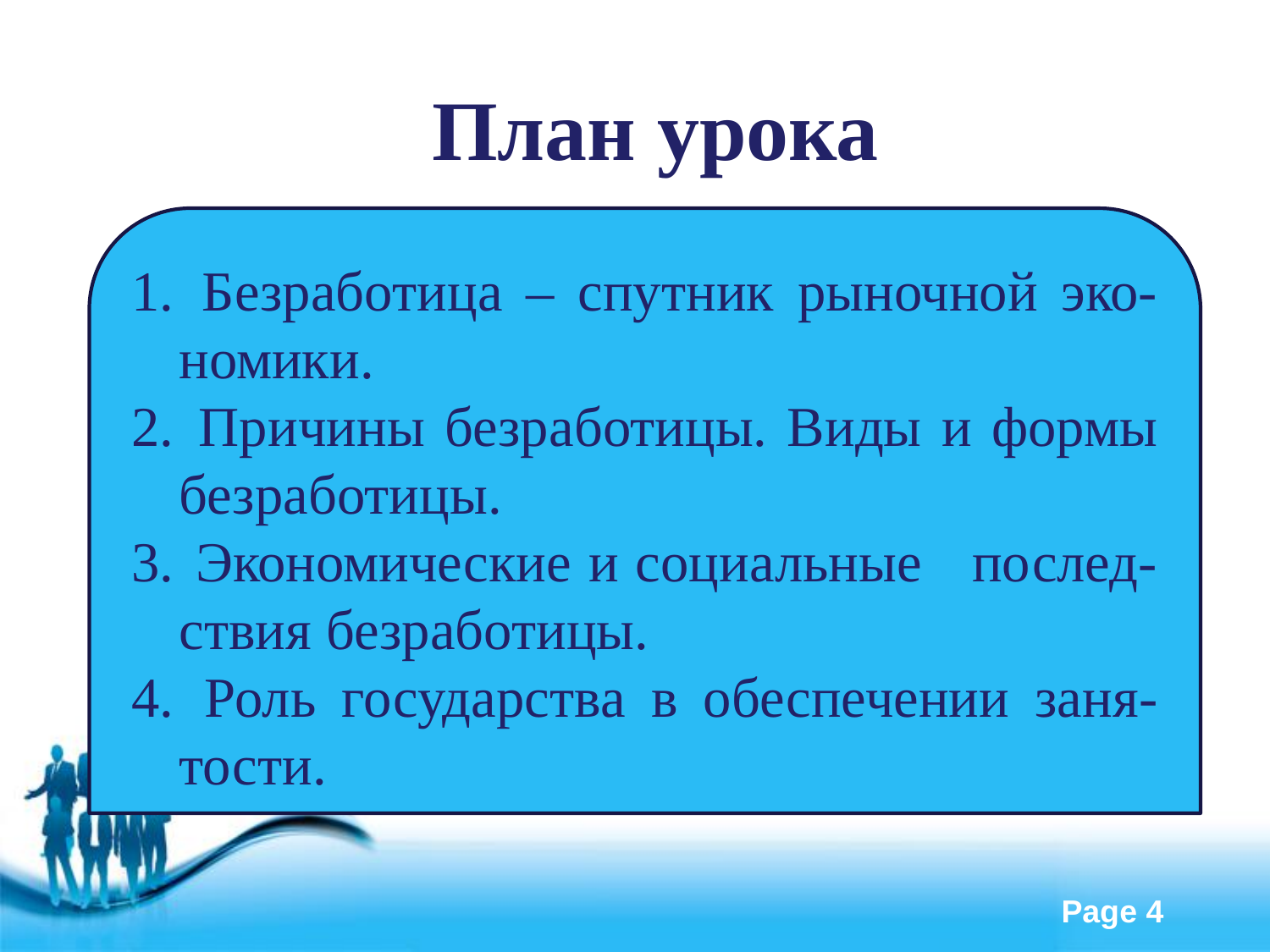

План урока
 Безработица – спутник рыночной эко-номики.
 Причины безработицы. Виды и формы безработицы.
 Экономические и социальные   послед-ствия безработицы.
 Роль государства в обеспечении заня-тости.